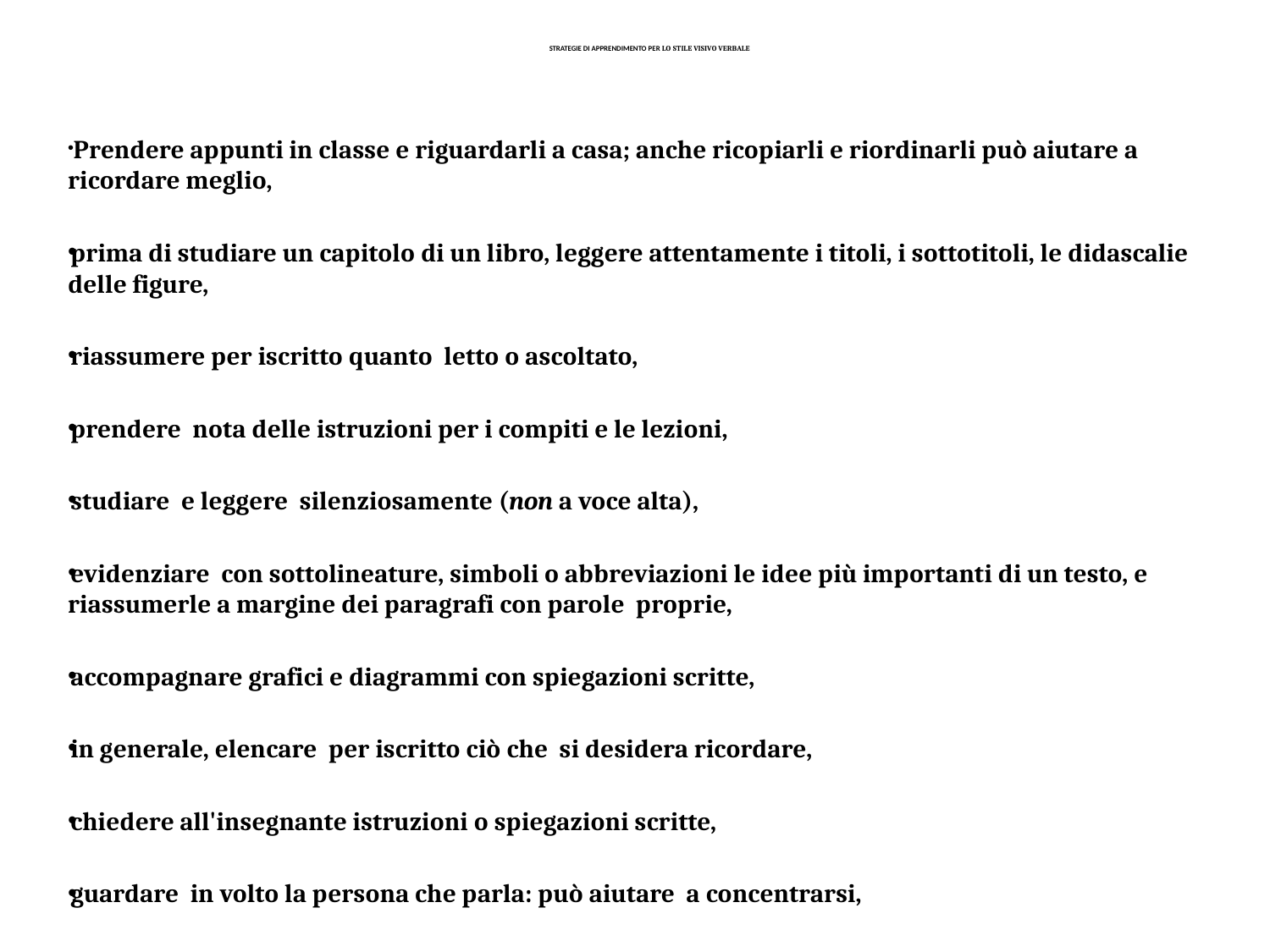

# STRATEGIE DI APPRENDIMENTO PER LO STILE VISIVO VERBALE

 Prendere appunti in classe e riguardarli a casa; anche ricopiarli e riordinarli può aiutare a ricordare meglio,

prima di studiare un capitolo di un libro, leggere attentamente i titoli, i sottotitoli, le didascalie delle figure,

riassumere per iscritto quanto  letto o ascoltato,

prendere  nota delle istruzioni per i compiti e le lezioni,

studiare  e leggere  silenziosamente (non a voce alta),

evidenziare  con sottolineature, simboli o abbreviazioni le idee più importanti di un testo, e riassumerle a margine dei paragrafi con parole  proprie,

accompagnare grafici e diagrammi con spiegazioni scritte,

in generale, elencare  per iscritto ciò che  si desidera ricordare,

chiedere all'insegnante istruzioni o spiegazioni scritte,

guardare  in volto la persona che parla: può aiutare  a concentrarsi,